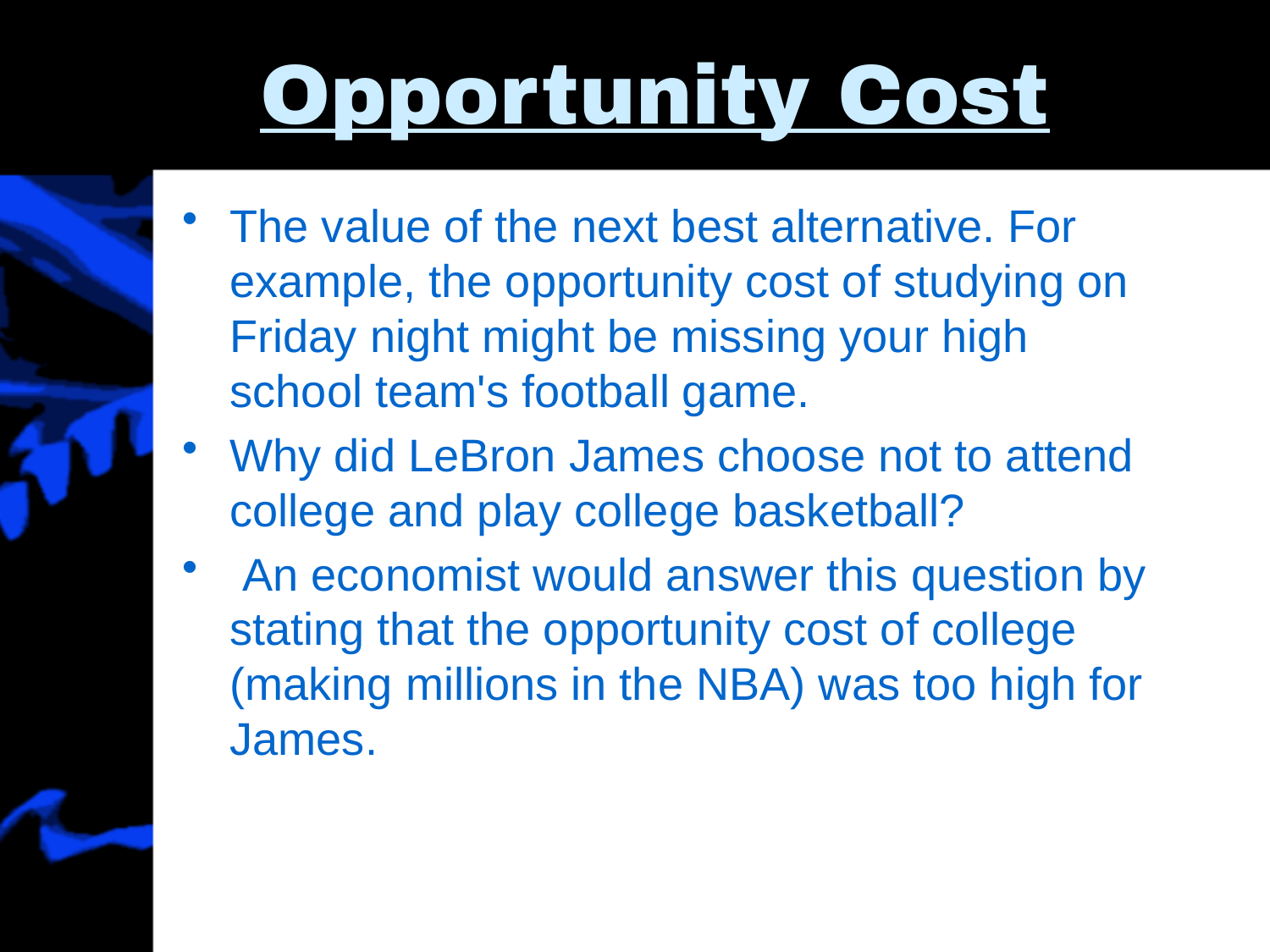

# Opportunity Cost
The value of the next best alternative. For example, the opportunity cost of studying on Friday night might be missing your high school team's football game.
Why did LeBron James choose not to attend college and play college basketball?
 An economist would answer this question by stating that the opportunity cost of college (making millions in the NBA) was too high for James.